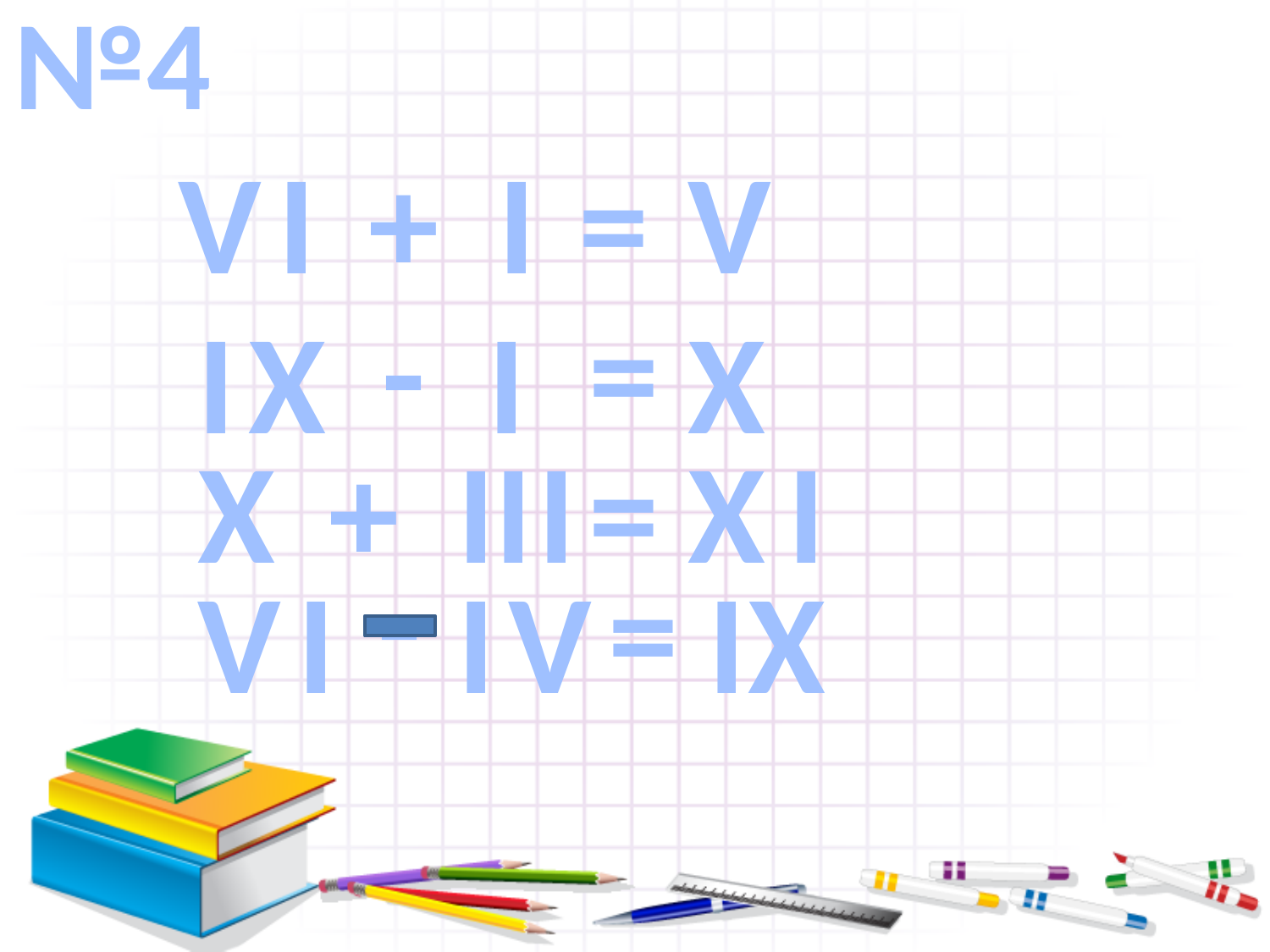

№4
V
I
+
I
=
V
-
=
I
X
I
X
X
+
II
I
=
X
I
-
=
V
I
I
V
I
X